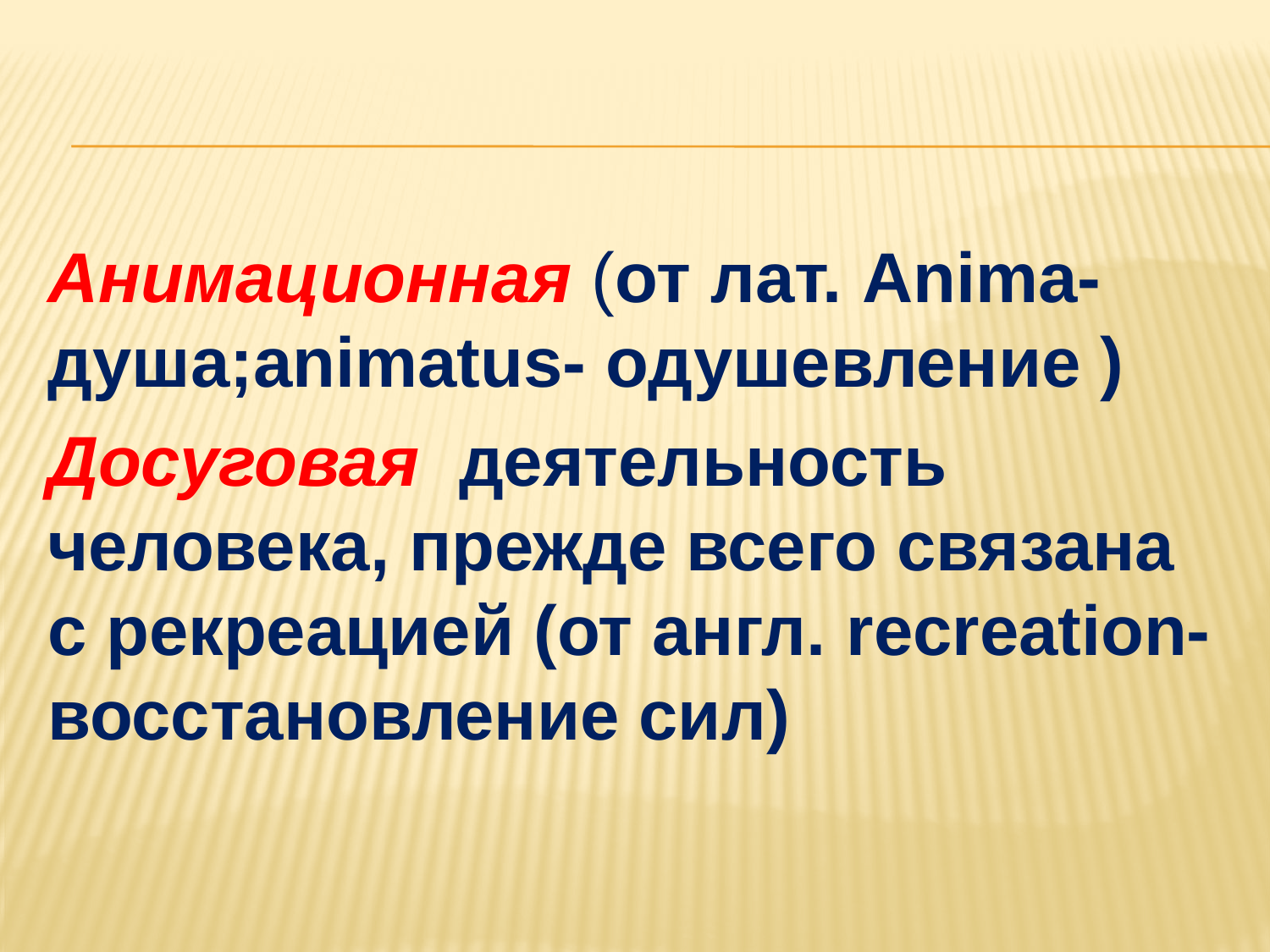

#
Анимационная (от лат. Anima- душа;animatus- одушевление )
Досуговая  деятельность человека, прежде всего связана с рекреацией (от англ. recreation- восстановление сил)